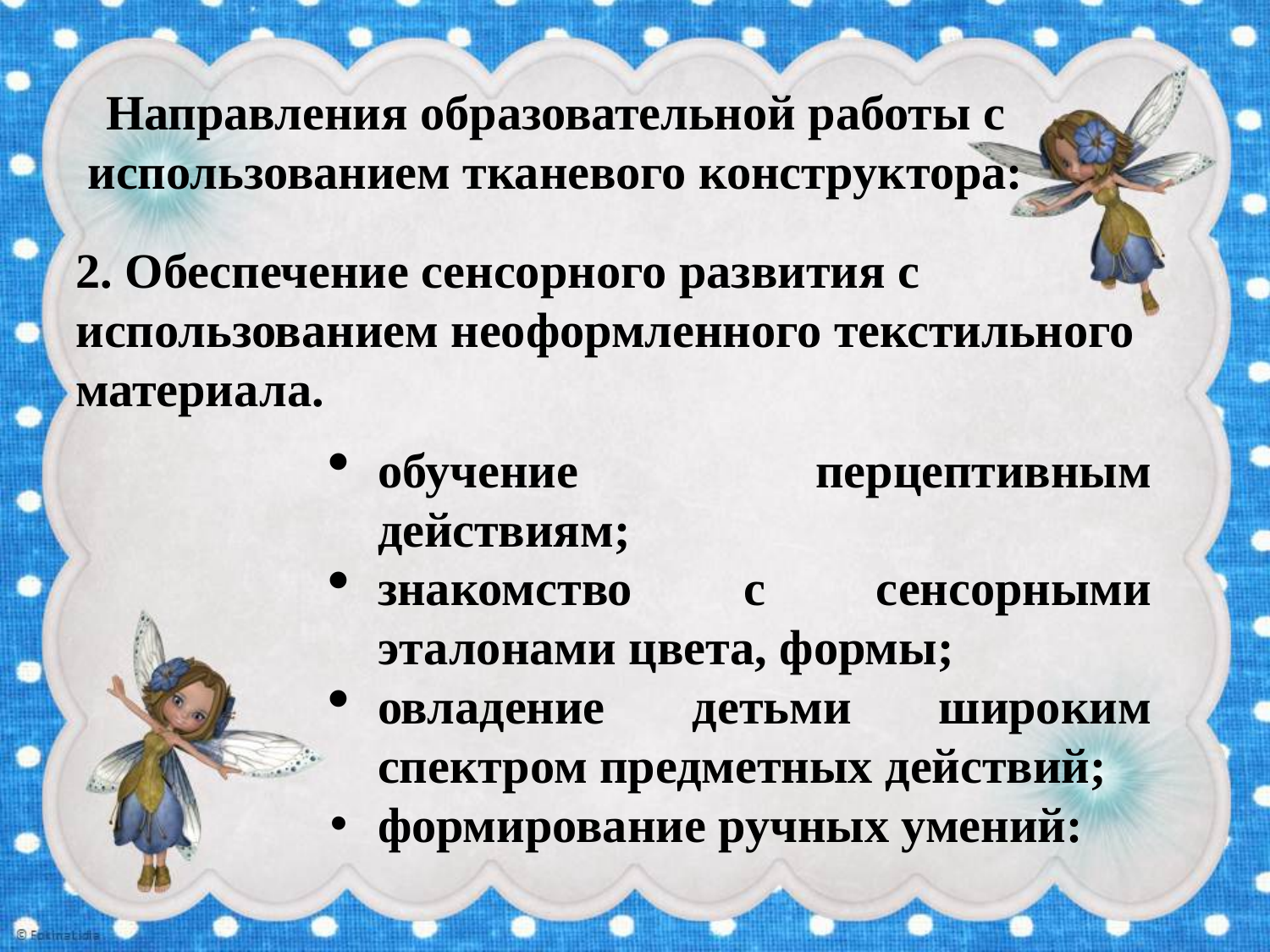

# Направления образовательной работы с использованием тканевого конструктора:
2. Обеспечение сенсорного развития с использованием неоформленного текстильного материала.

обучение перцептивным действиям;
знакомство с сенсорными эталонами цвета, формы;
овладение детьми широким спектром предметных действий;
формирование ручных умений: